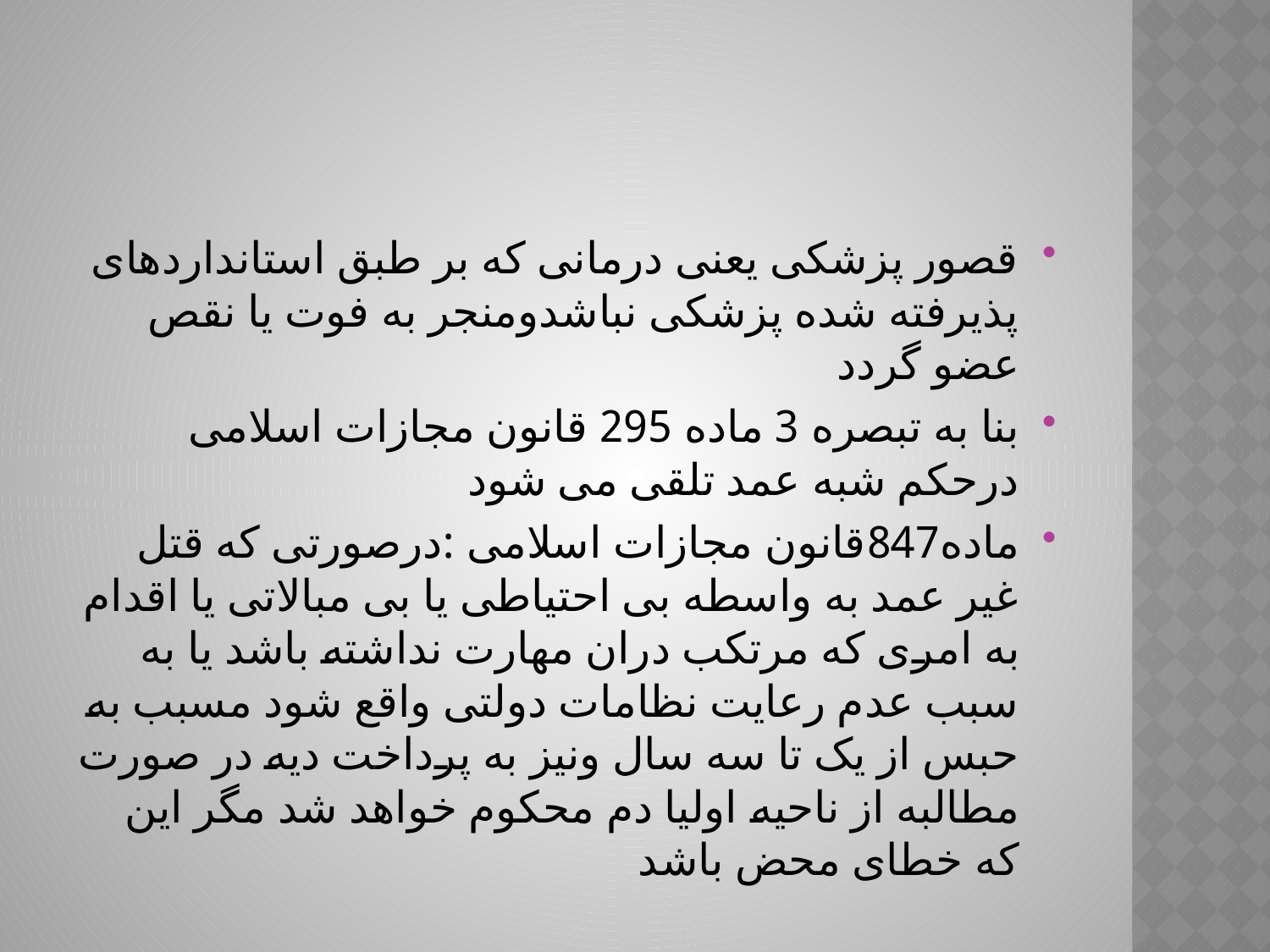

قصور پزشکی یعنی درمانی که بر طبق استانداردهای پذیرفته شده پزشکی نباشدومنجر به فوت یا نقص عضو گردد
بنا به تبصره 3 ماده 295 قانون مجازات اسلامی درحکم شبه عمد تلقی می شود
ماده847قانون مجازات اسلامی :درصورتی که قتل غیر عمد به واسطه بی احتیاطی یا بی مبالاتی یا اقدام به امری که مرتکب دران مهارت نداشته باشد یا به سبب عدم رعایت نظامات دولتی واقع شود مسبب به حبس از یک تا سه سال ونیز به پرداخت دیه در صورت مطالبه از ناحیه اولیا دم محکوم خواهد شد مگر این که خطای محض باشد